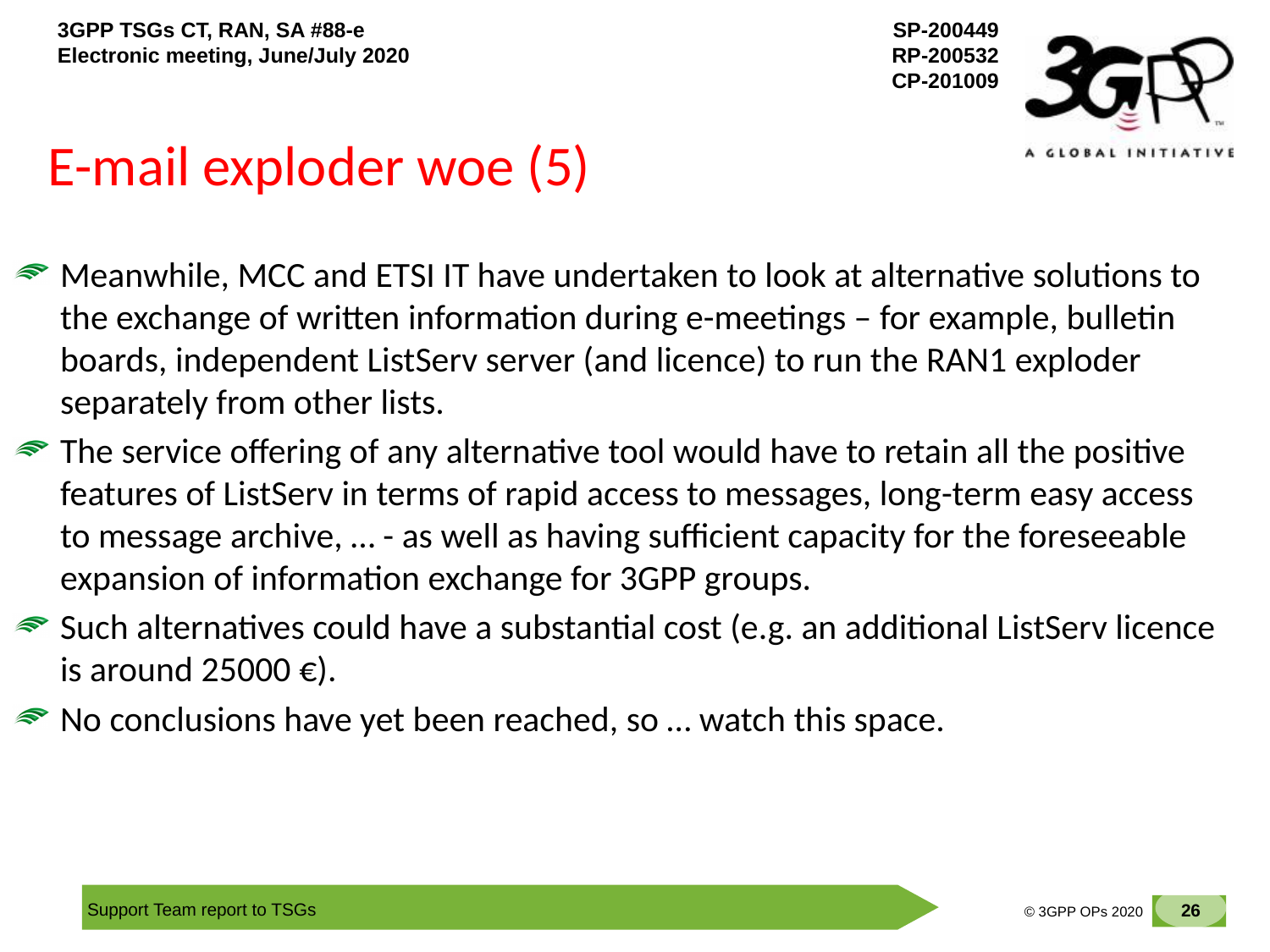

# E-mail exploder woe (5)
Meanwhile, MCC and ETSI IT have undertaken to look at alternative solutions to the exchange of written information during e-meetings – for example, bulletin boards, independent ListServ server (and licence) to run the RAN1 exploder separately from other lists.
The service offering of any alternative tool would have to retain all the positive features of ListServ in terms of rapid access to messages, long-term easy access to message archive, … - as well as having sufficient capacity for the foreseeable expansion of information exchange for 3GPP groups.
Such alternatives could have a substantial cost (e.g. an additional ListServ licence is around 25000 €).
No conclusions have yet been reached, so … watch this space.

26